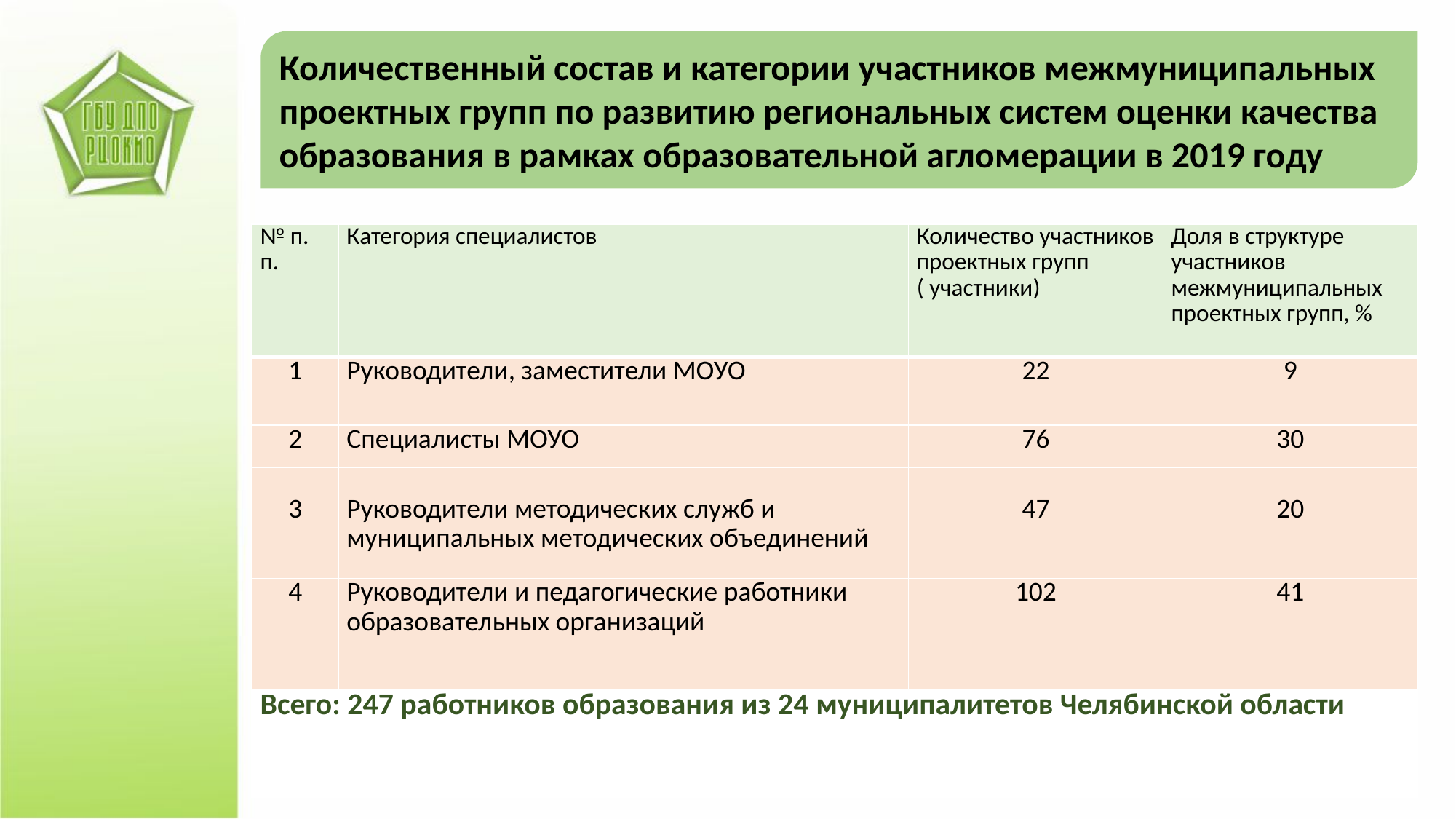

Количественный состав и категории участников межмуниципальных  проектных групп по развитию региональных систем оценки качества образования в рамках образовательной агломерации в 2019 году
| № п. п. | Категория специалистов | Количество участников проектных групп ( участники) | Доля в структуре участников межмуниципальных проектных групп, % |
| --- | --- | --- | --- |
| 1 | Руководители, заместители МОУО | 22 | 9 |
| 2 | Специалисты МОУО | 76 | 30 |
| 3 | Руководители методических служб и муниципальных методических объединений | 47 | 20 |
| 4 | Руководители и педагогические работники образовательных организаций | 102 | 41 |
| Всего: 247 работников образования из 24 муниципалитетов Челябинской области |  |  |  |